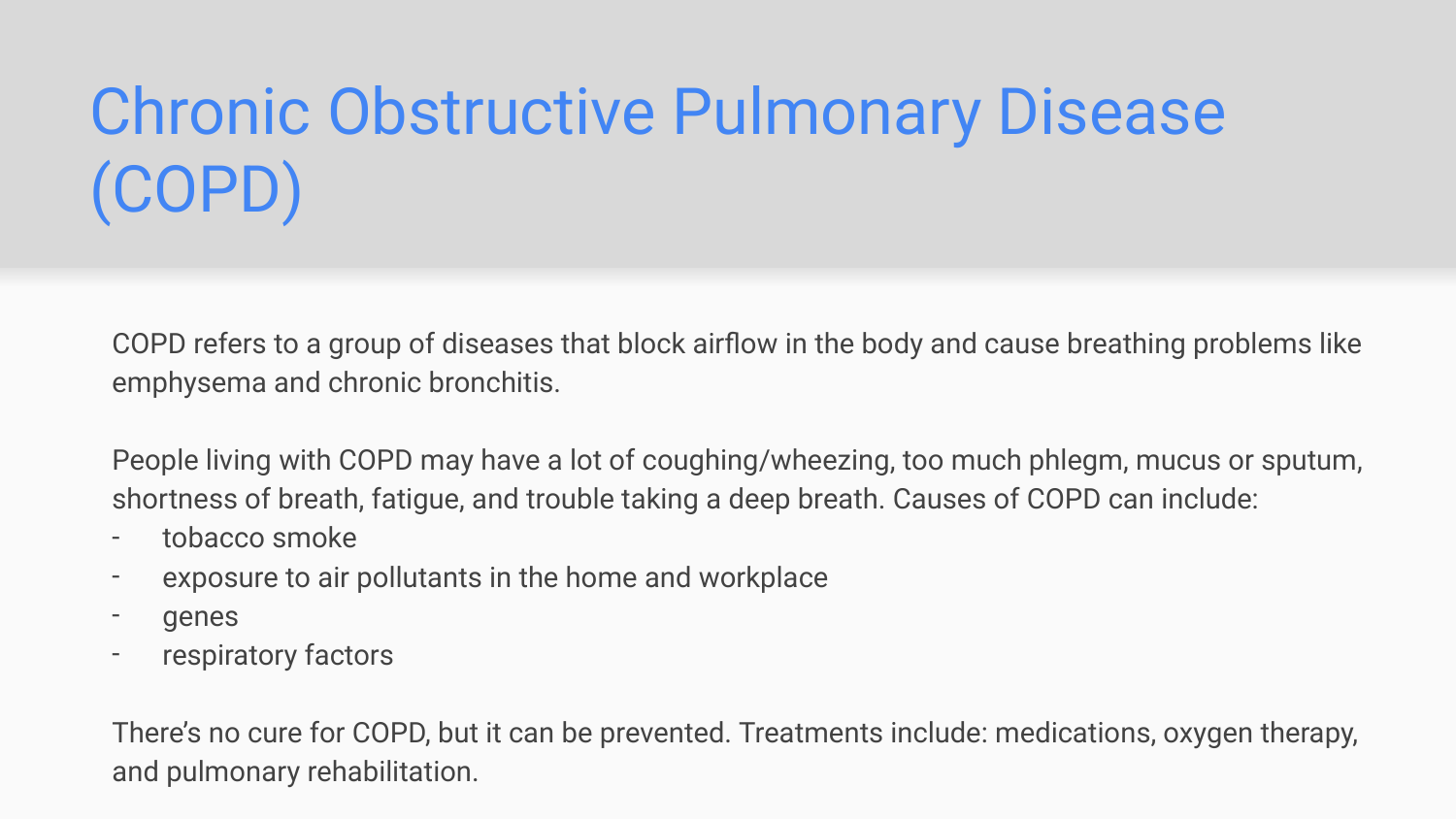

# Chronic Obstructive Pulmonary Disease  (COPD)
COPD refers to a group of diseases that block airflow in the body and cause breathing problems like emphysema and chronic bronchitis.

People living with COPD may have a lot of coughing/wheezing, too much phlegm, mucus or sputum, shortness of breath, fatigue, and trouble taking a deep breath. Causes of COPD can include:
tobacco smoke
exposure to air pollutants in the home and workplace
genes
respiratory factors

There’s no cure for COPD, but it can be prevented. Treatments include: medications, oxygen therapy, and pulmonary rehabilitation.